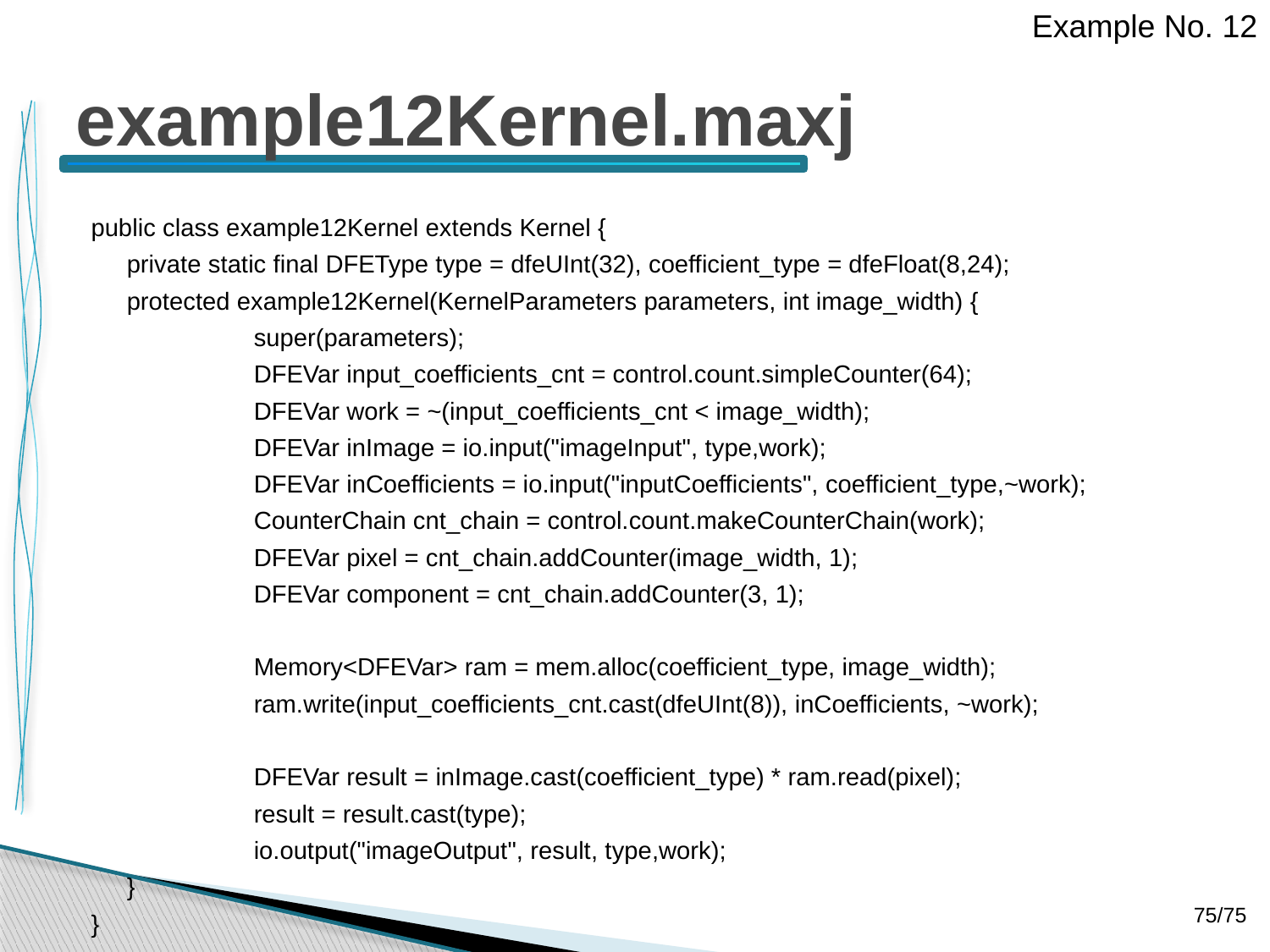

Example No. 12
# example12Kernel.maxj
public class example12Kernel extends Kernel {
	private static final DFEType type = dfeUInt(32), coefficient_type = dfeFloat(8,24);
	protected example12Kernel(KernelParameters parameters, int image_width) {
		super(parameters);
		DFEVar input_coefficients_cnt = control.count.simpleCounter(64);
		DFEVar work = ~(input_coefficients_cnt < image_width);
		DFEVar inImage = io.input("imageInput", type,work);
		DFEVar inCoefficients = io.input("inputCoefficients", coefficient_type,~work);
		CounterChain cnt_chain = control.count.makeCounterChain(work);
		DFEVar pixel = cnt_chain.addCounter(image_width, 1);
		DFEVar component = cnt_chain.addCounter(3, 1);

		Memory<DFEVar> ram = mem.alloc(coefficient_type, image_width);
		ram.write(input_coefficients_cnt.cast(dfeUInt(8)), inCoefficients, ~work);

		DFEVar result = inImage.cast(coefficient_type) * ram.read(pixel);
		result = result.cast(type);
		io.output("imageOutput", result, type,work);
	}
}